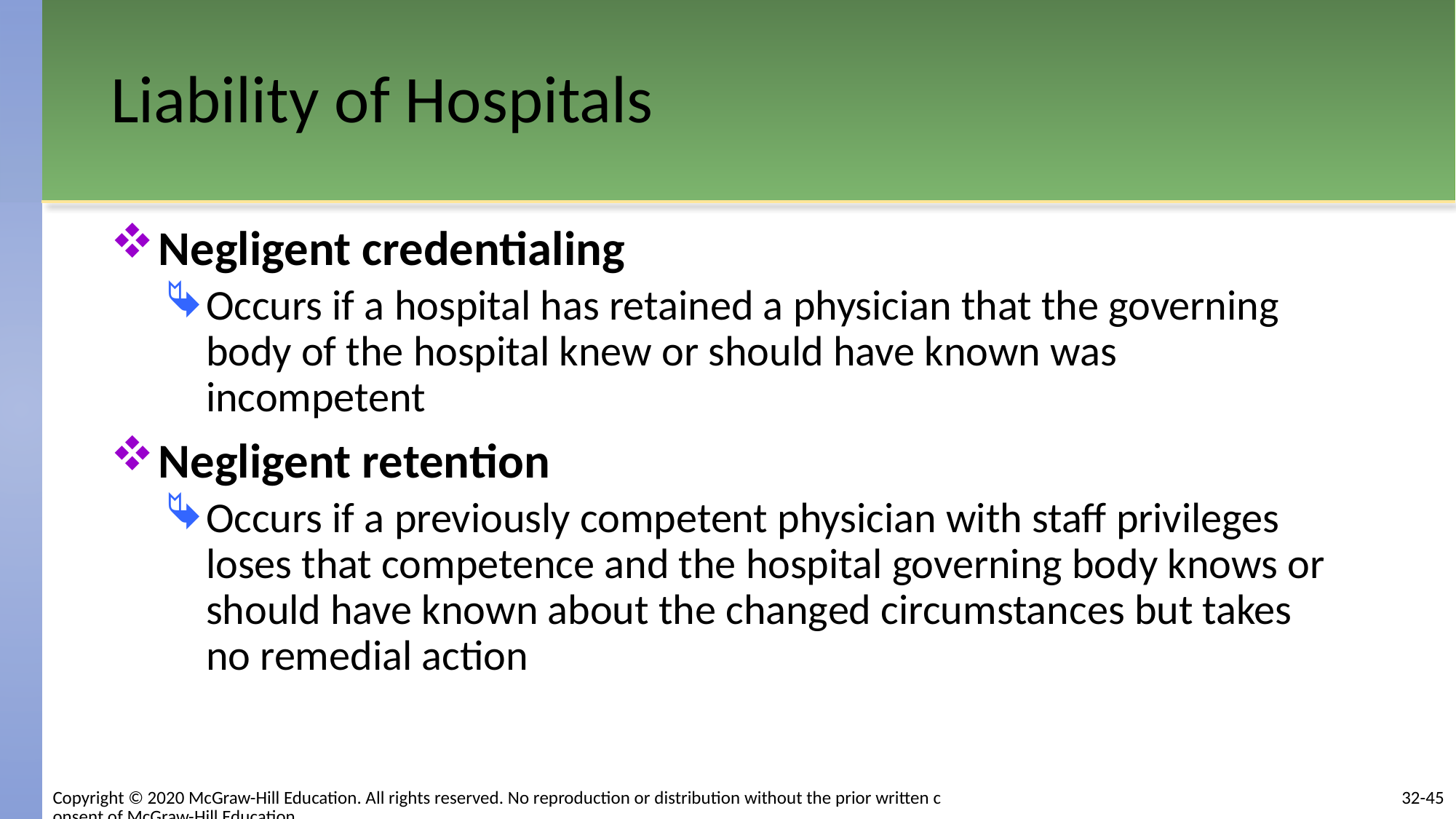

# Liability of Hospitals
Negligent credentialing
Occurs if a hospital has retained a physician that the governing body of the hospital knew or should have known was incompetent
Negligent retention
Occurs if a previously competent physician with staff privileges loses that competence and the hospital governing body knows or should have known about the changed circumstances but takes no remedial action
32-45
Copyright © 2020 McGraw-Hill Education. All rights reserved. No reproduction or distribution without the prior written consent of McGraw-Hill Education.